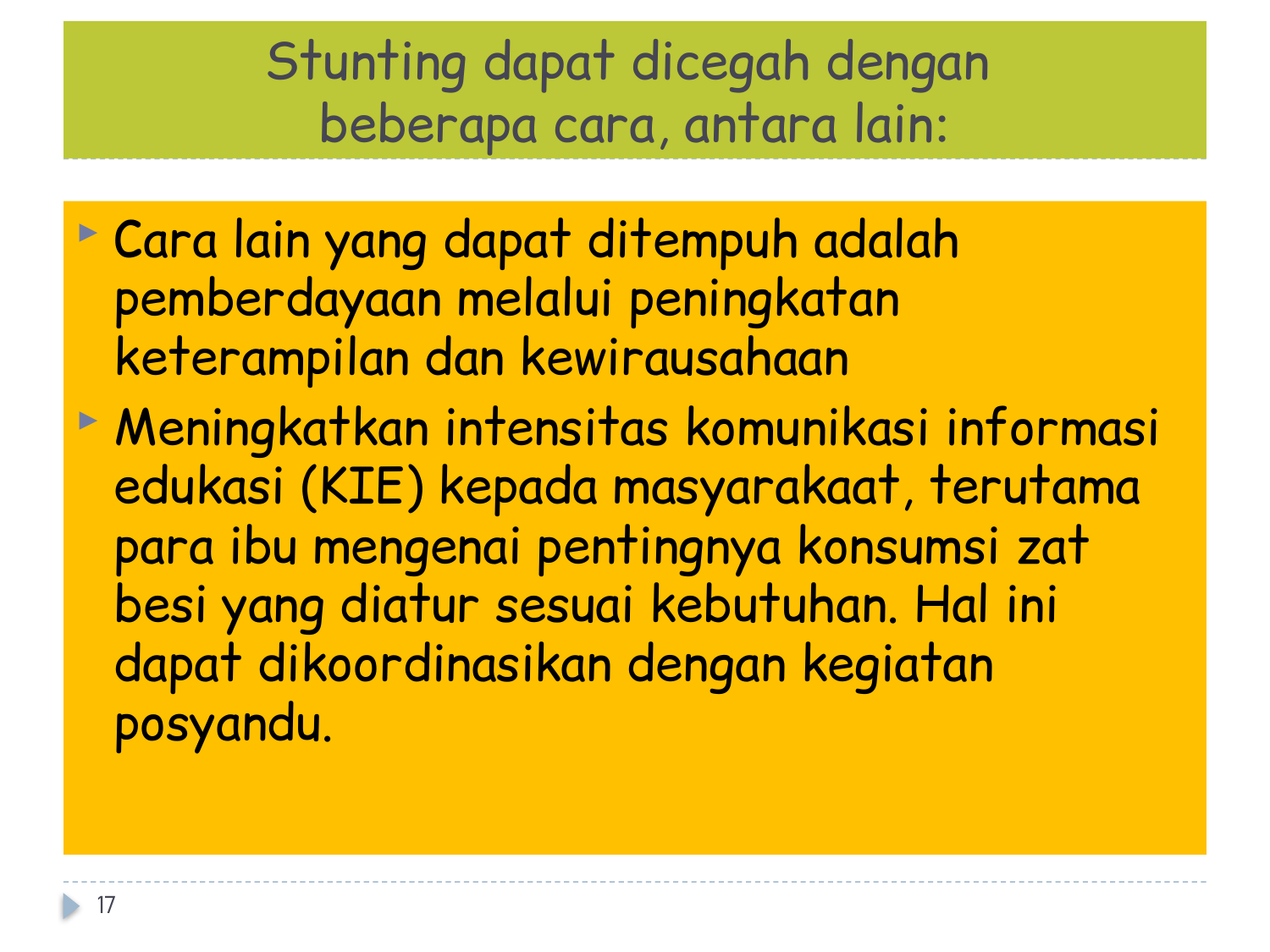

# Stunting dapat dicegah dengan beberapa cara, antara lain:
Cara lain yang dapat ditempuh adalah pemberdayaan melalui peningkatan keterampilan dan kewirausahaan
Meningkatkan intensitas komunikasi informasi edukasi (KIE) kepada masyarakaat, terutama para ibu mengenai pentingnya konsumsi zat besi yang diatur sesuai kebutuhan. Hal ini dapat dikoordinasikan dengan kegiatan posyandu.

17